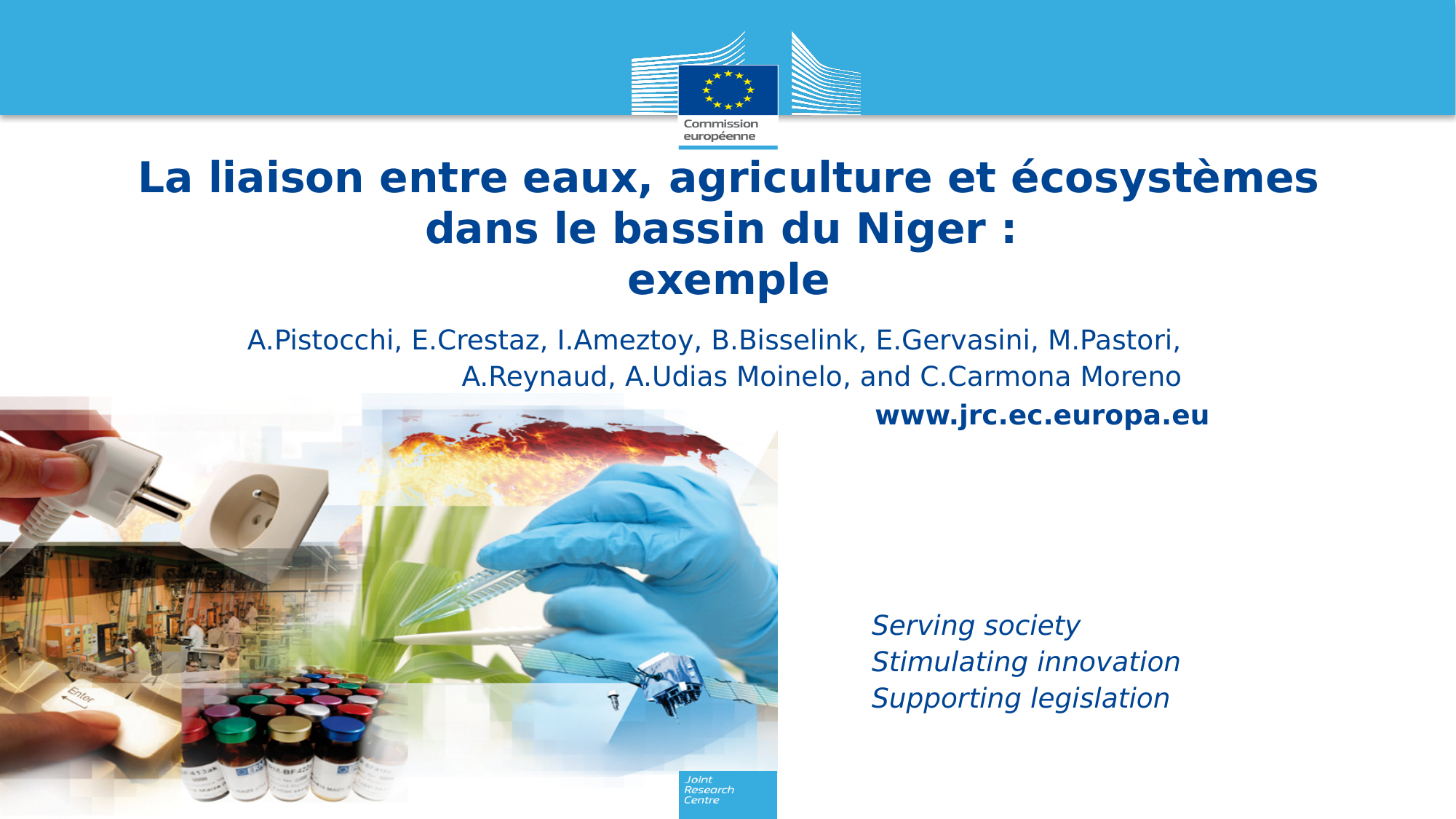

# La liaison entre eaux, agriculture et écosystèmes dans le bassin du Niger : exemple
A.Pistocchi, E.Crestaz, I.Ameztoy, B.Bisselink, E.Gervasini, M.Pastori, A.Reynaud, A.Udias Moinelo, and C.Carmona Moreno